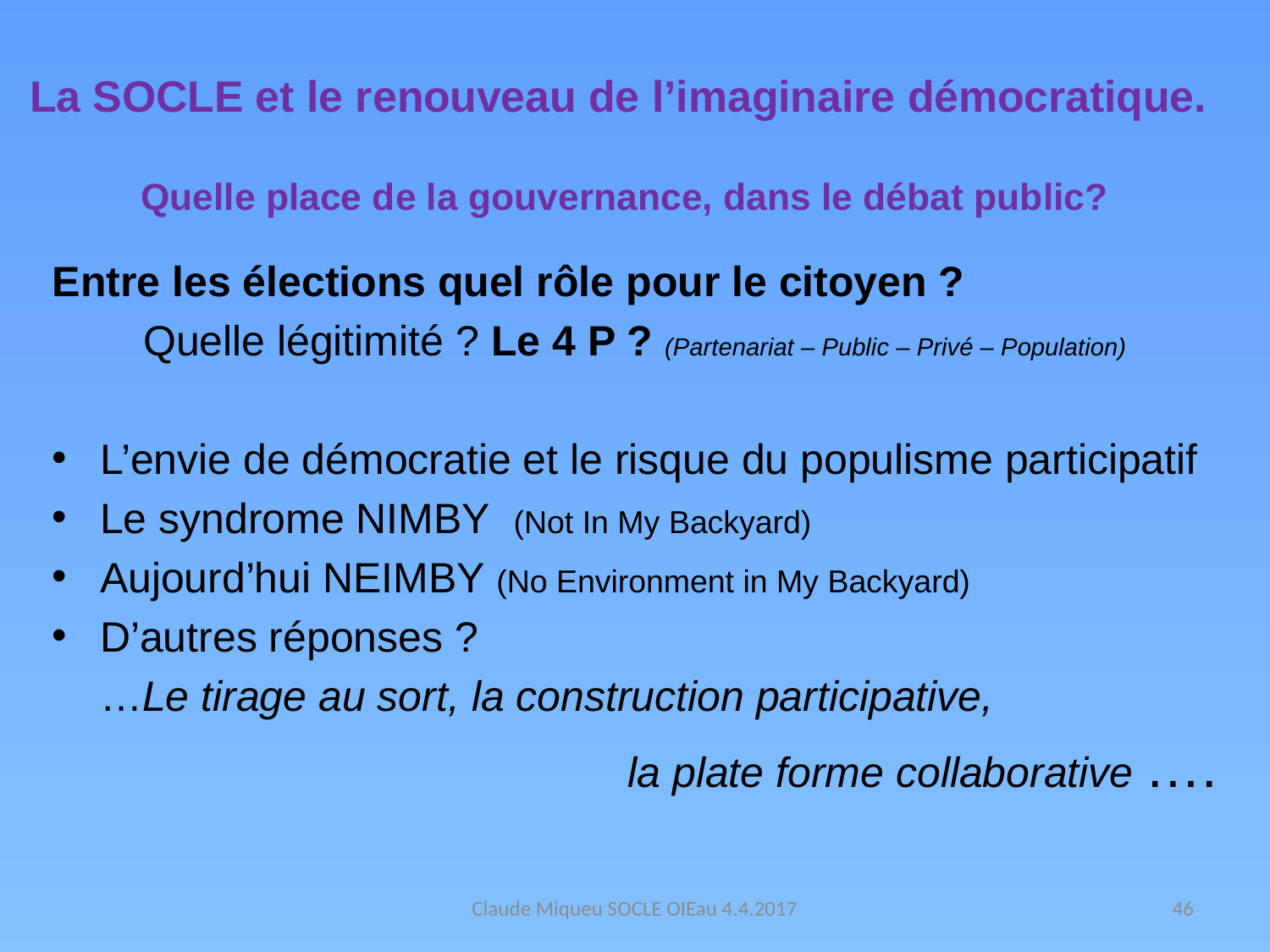

# La SOCLE et le renouveau de l’imaginaire démocratique. Quelle place de la gouvernance, dans le débat public?
Entre les élections quel rôle pour le citoyen ?
Quelle légitimité ? Le 4 P ? (Partenariat – Public – Privé – Population)

L’envie de démocratie et le risque du populisme participatif
Le syndrome NIMBY  (Not In My Backyard)
Aujourd’hui NEIMBY (No Environment in My Backyard)
D’autres réponses ?
	…Le tirage au sort, la construction participative,
la plate forme collaborative ….
Claude Miqueu SOCLE OIEau 4.4.2017
46